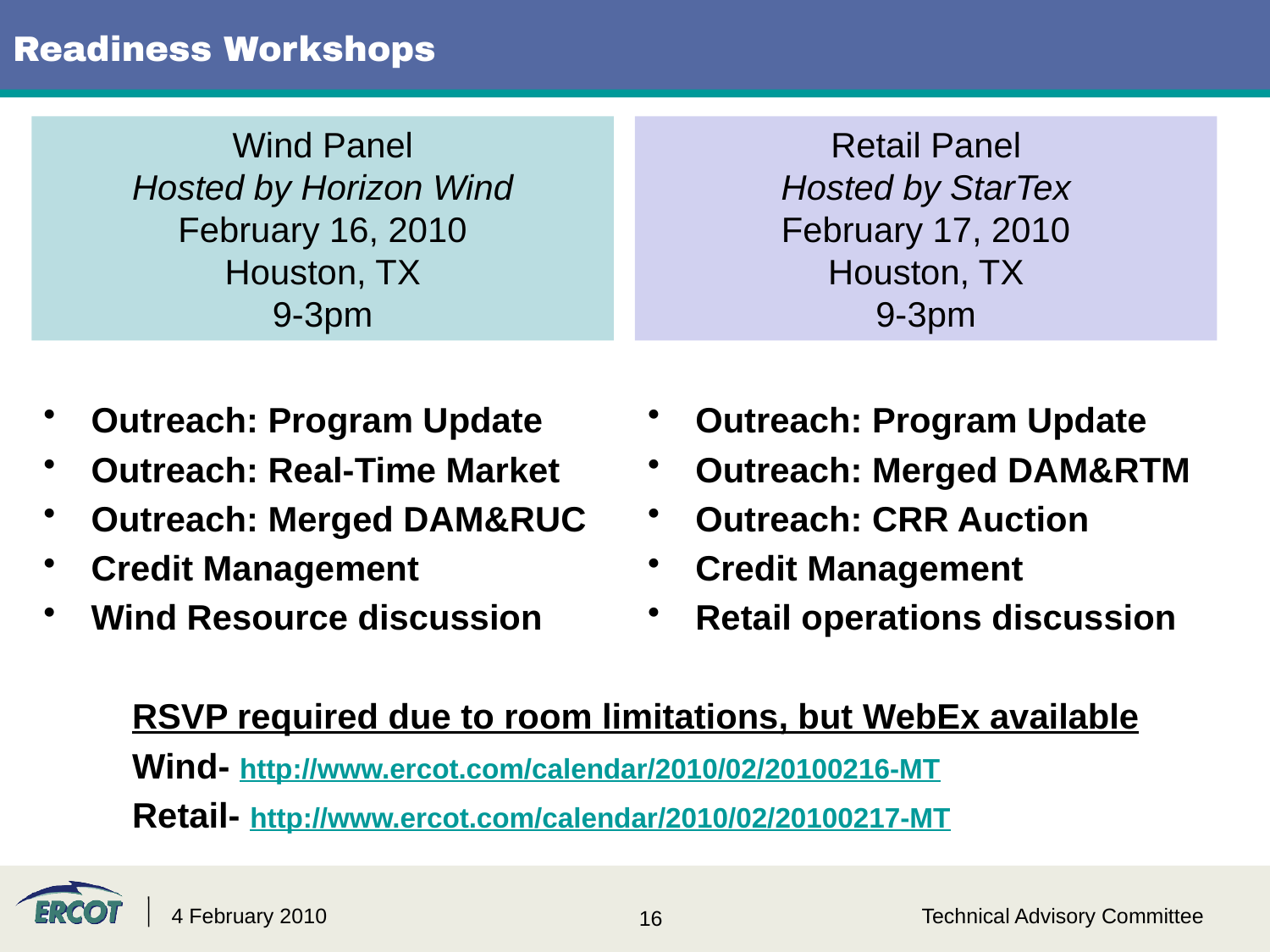

# Readiness Workshops
Wind Panel
Hosted by Horizon Wind
February 16, 2010
Houston, TX
9-3pm
Retail Panel
Hosted by StarTex
February 17, 2010
Houston, TX
9-3pm
Outreach: Program Update
Outreach: Real-Time Market
Outreach: Merged DAM&RUC
Credit Management
Wind Resource discussion

RSVP required due to room limitations, but WebEx available
Wind- http://www.ercot.com/calendar/2010/02/20100216-MT
Retail- http://www.ercot.com/calendar/2010/02/20100217-MT
Outreach: Program Update
Outreach: Merged DAM&RTM
Outreach: CRR Auction
Credit Management
Retail operations discussion
4 February 2010
Technical Advisory Committee